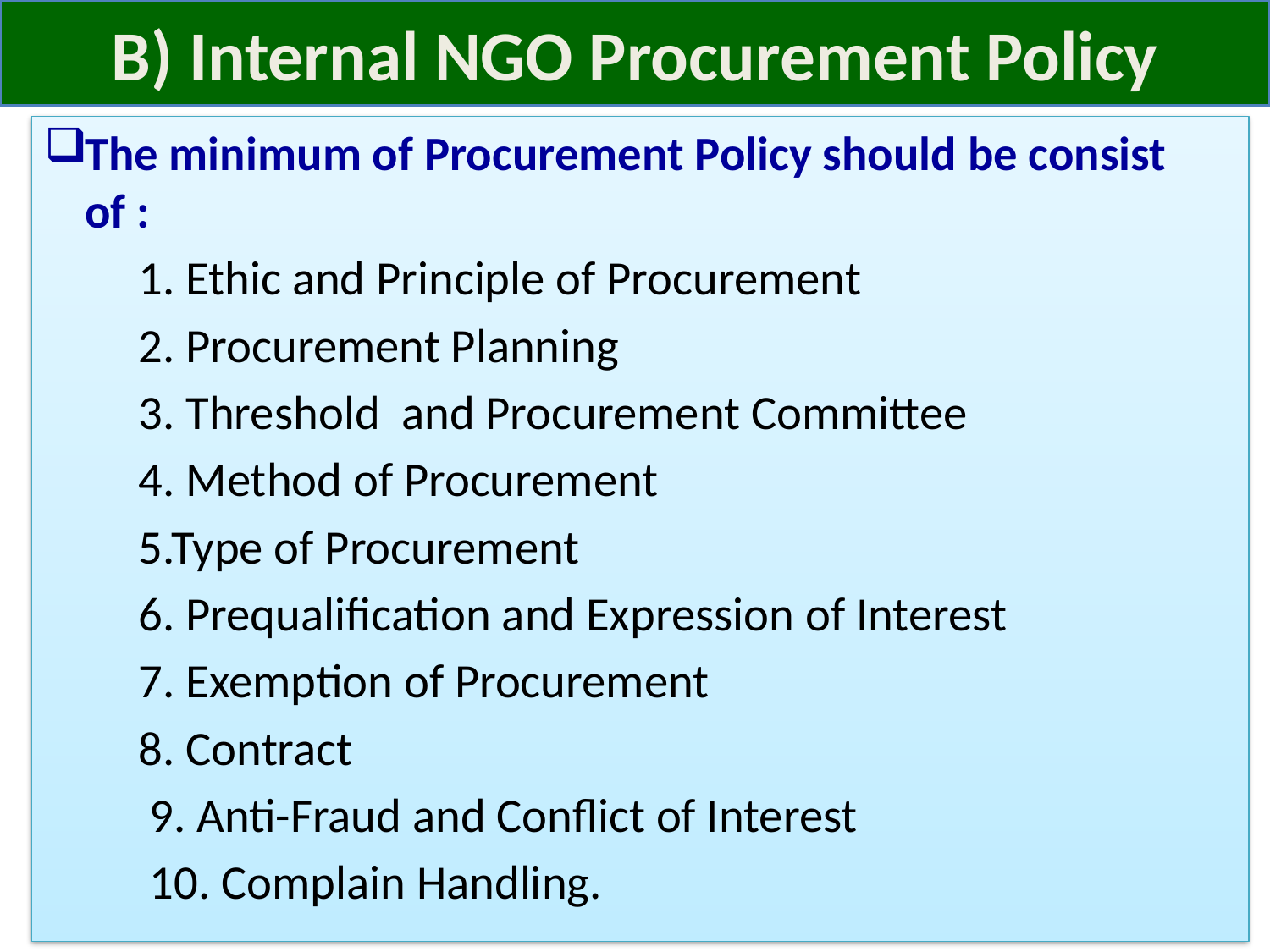

# B) Internal NGO Procurement Policy
The minimum of Procurement Policy should be consist of :
1. Ethic and Principle of Procurement
2. Procurement Planning
3. Threshold  and Procurement Committee
4. Method of Procurement
5.Type of Procurement
6. Prequalification and Expression of Interest
7. Exemption of Procurement
8. Contract
 9. Anti-Fraud and Conflict of Interest
 10. Complain Handling.